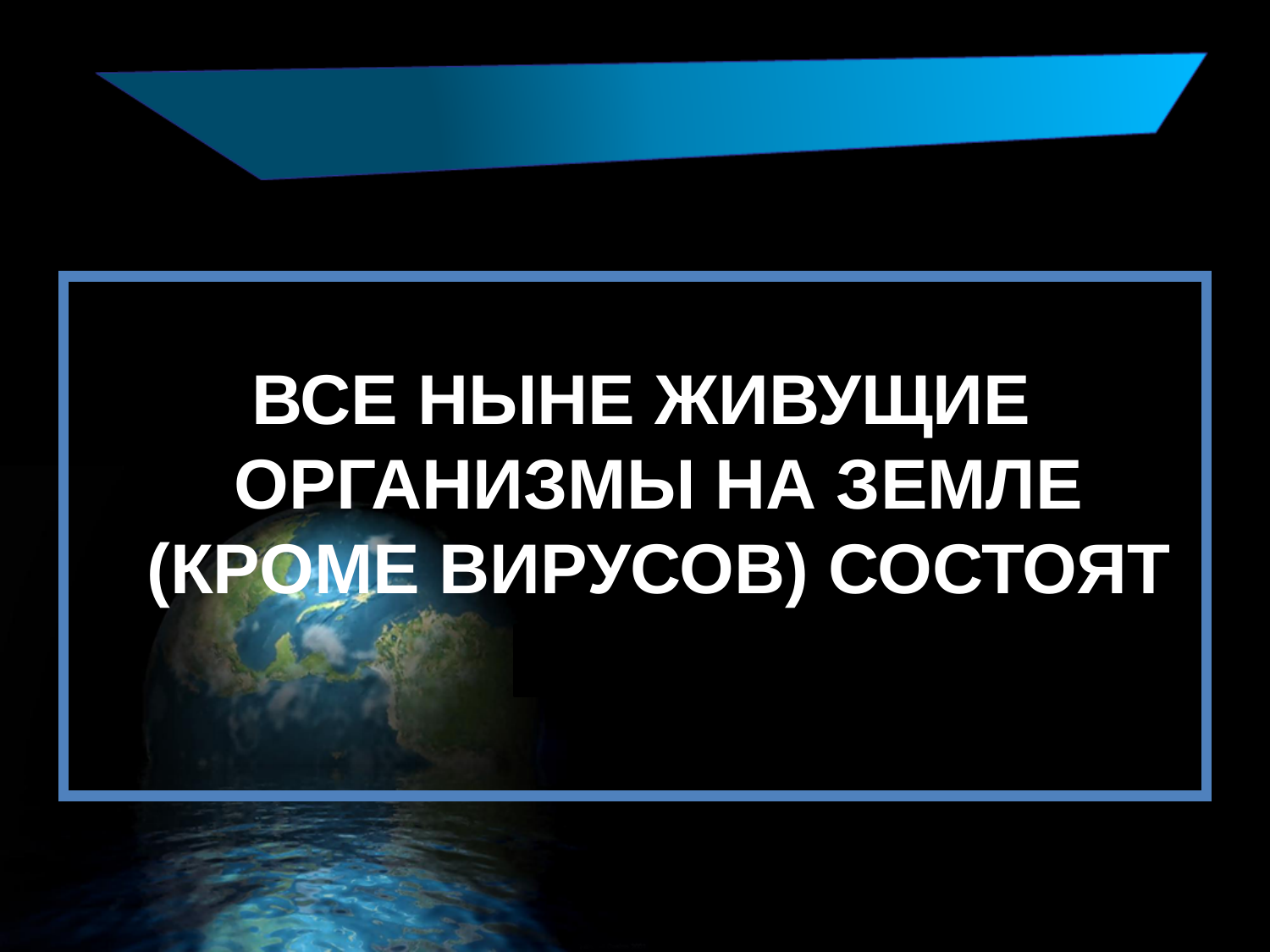

ВСЕ НЫНЕ ЖИВУЩИЕ ОРГАНИЗМЫ НА ЗЕМЛЕ (КРОМЕ ВИРУСОВ) СОСТОЯТ
        ИЗ КЛЕТОК